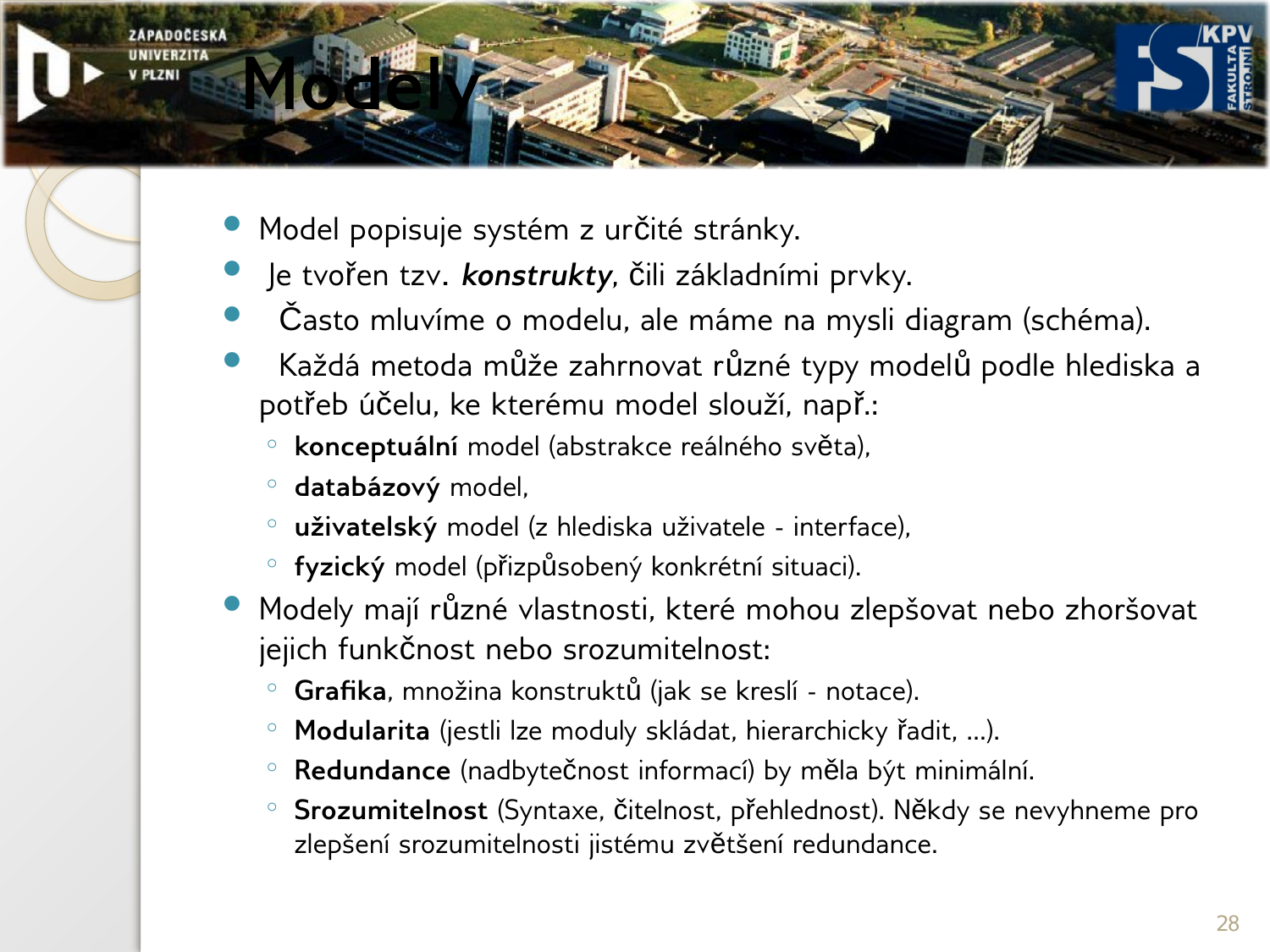

# Modely
Model popisuje systém z určité stránky.
 Je tvořen tzv. konstrukty, čili základními prvky.
  Často mluvíme o modelu, ale máme na mysli diagram (schéma).
  Každá metoda může zahrnovat různé typy modelů podle hlediska a potřeb účelu, ke kterému model slouží, např.:
konceptuální model (abstrakce reálného světa),
databázový model,
uživatelský model (z hlediska uživatele - interface),
fyzický model (přizpůsobený konkrétní situaci).
Modely mají různé vlastnosti, které mohou zlepšovat nebo zhoršovat jejich funkčnost nebo srozumitelnost:
Grafika, množina konstruktů (jak se kreslí - notace).
Modularita (jestli lze moduly skládat, hierarchicky řadit, …).
Redundance (nadbytečnost informací) by měla být minimální.
Srozumitelnost (Syntaxe, čitelnost, přehlednost). Někdy se nevyhneme pro zlepšení srozumitelnosti jistému zvětšení redundance.
28